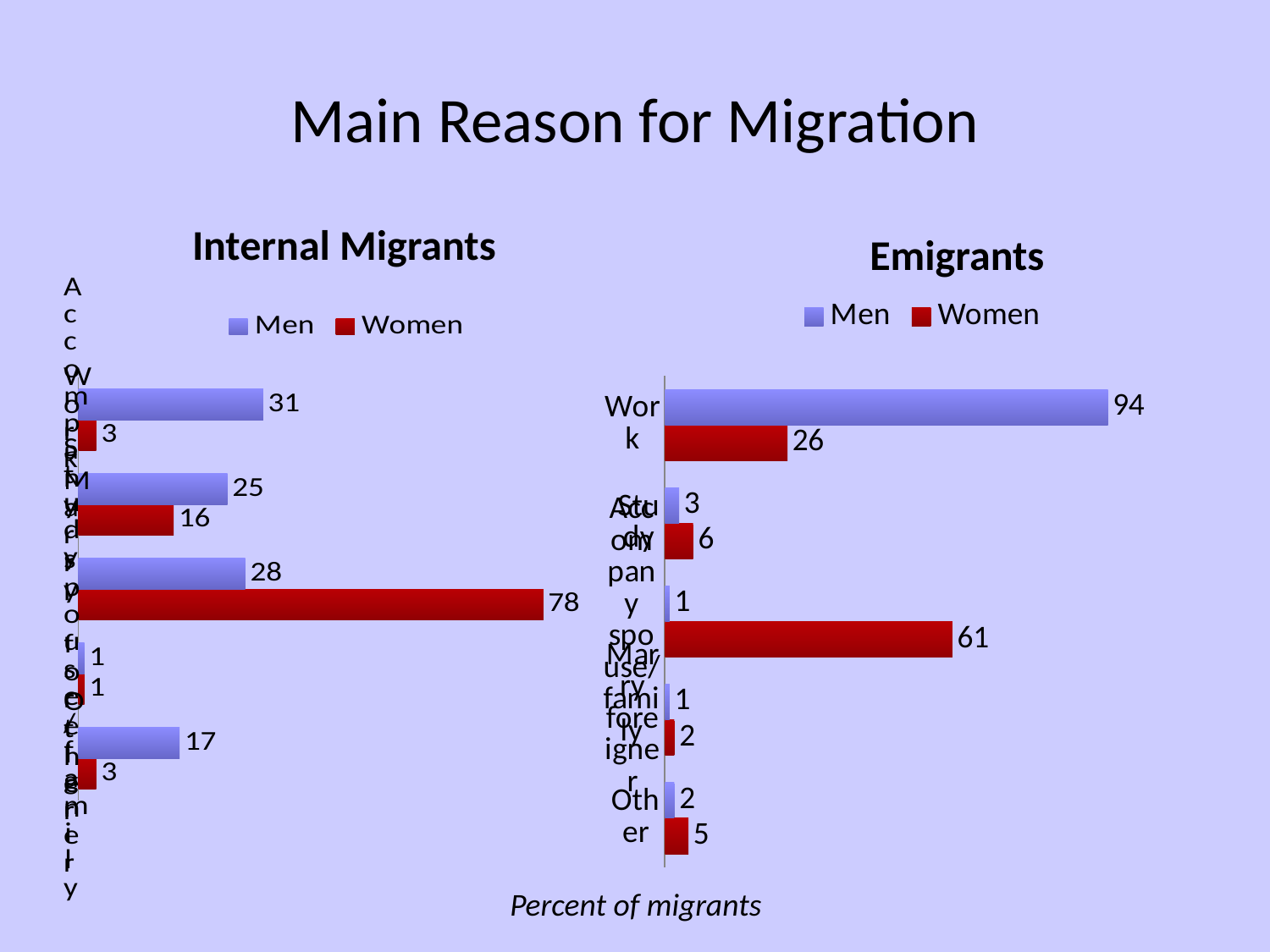

# Main Reason for Migration
Internal Migrants
Emigrants

### Chart

| Category | Women | Men |
|---|---|---|
| Other | 3.0 | 17.0 |
| Marry foreigner | 1.0 | 1.0 |
| Accompany spouse/family | 78.0 | 28.0 |
| Study | 16.0 | 25.0 |
| Work | 3.0 | 31.0 |

### Chart

| Category | Women | Men |
|---|---|---|
| Other | 5.0 | 2.0 |
| Marry foreigner | 2.0 | 1.0 |
| Accompany spouse/family | 61.0 | 1.0 |
| Study | 6.0 | 3.0 |
| Work | 26.0 | 94.0 |
Percent of migrants